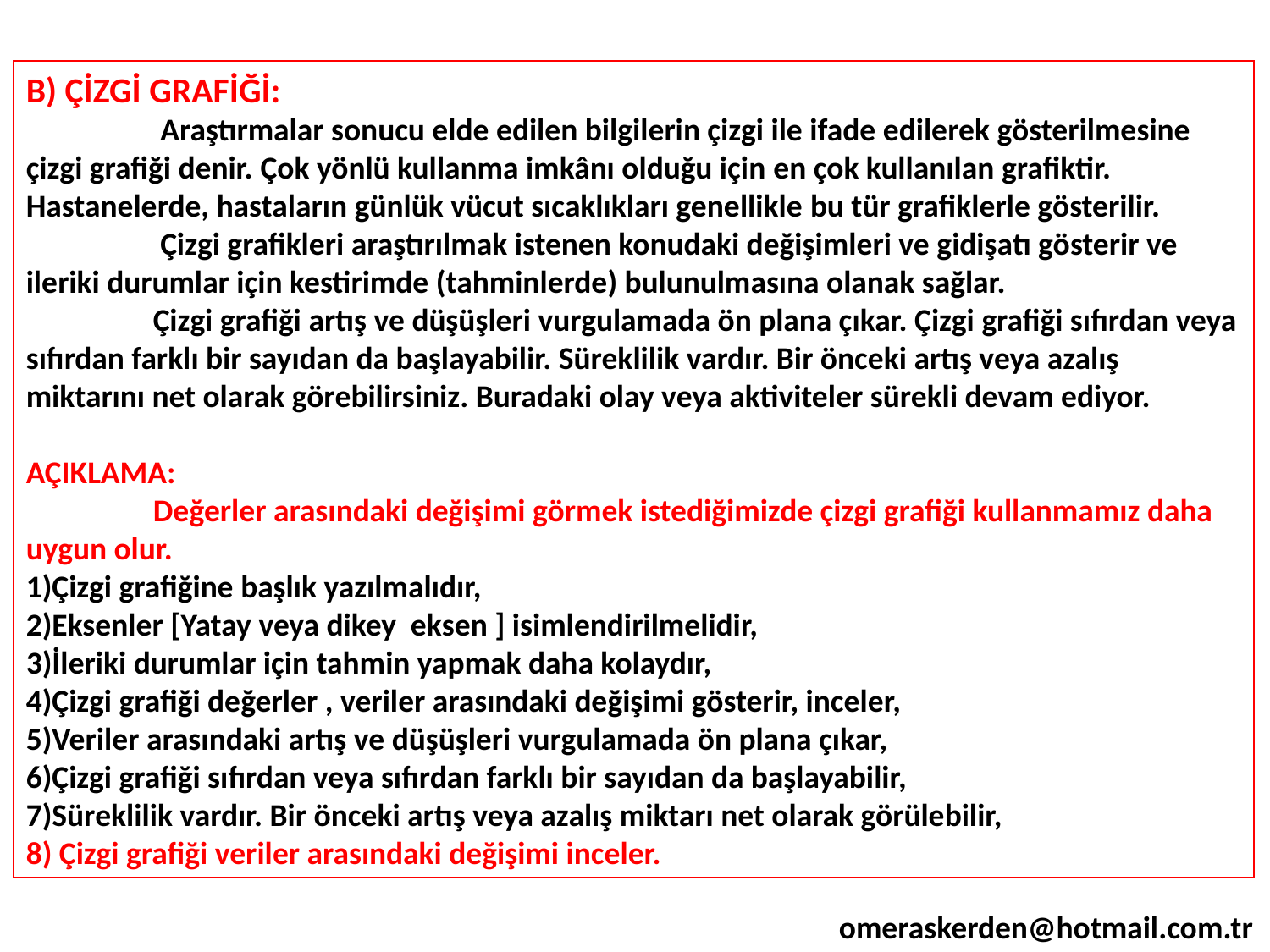

B) ÇİZGİ GRAFİĞİ:
	 Araştırmalar sonucu elde edilen bilgilerin çizgi ile ifade edilerek gösterilmesine çizgi grafiği denir. Çok yönlü kullanma imkânı olduğu için en çok kullanılan grafiktir. 	Hastanelerde, hastaların günlük vücut sıcaklıkları genellikle bu tür grafiklerle gösterilir.
	 Çizgi grafikleri araştırılmak istenen konudaki değişimleri ve gidişatı gösterir ve ileriki durumlar için kestirimde (tahminlerde) bulunulmasına olanak sağlar.
	Çizgi grafiği artış ve düşüşleri vurgulamada ön plana çıkar. Çizgi grafiği sıfırdan veya sıfırdan farklı bir sayıdan da başlayabilir. Süreklilik vardır. Bir önceki artış veya azalış miktarını net olarak görebilirsiniz. Buradaki olay veya aktiviteler sürekli devam ediyor.

AÇIKLAMA:
	Değerler arasındaki değişimi görmek istediğimizde çizgi grafiği kullanmamız daha uygun olur.
1)Çizgi grafiğine başlık yazılmalıdır,
2)Eksenler [Yatay veya dikey  eksen ] isimlendirilmelidir,
3)İleriki durumlar için tahmin yapmak daha kolaydır,
4)Çizgi grafiği değerler , veriler arasındaki değişimi gösterir, inceler,
5)Veriler arasındaki artış ve düşüşleri vurgulamada ön plana çıkar,
6)Çizgi grafiği sıfırdan veya sıfırdan farklı bir sayıdan da başlayabilir,
7)Süreklilik vardır. Bir önceki artış veya azalış miktarı net olarak görülebilir,
8) Çizgi grafiği veriler arasındaki değişimi inceler.
omeraskerden@hotmail.com.tr